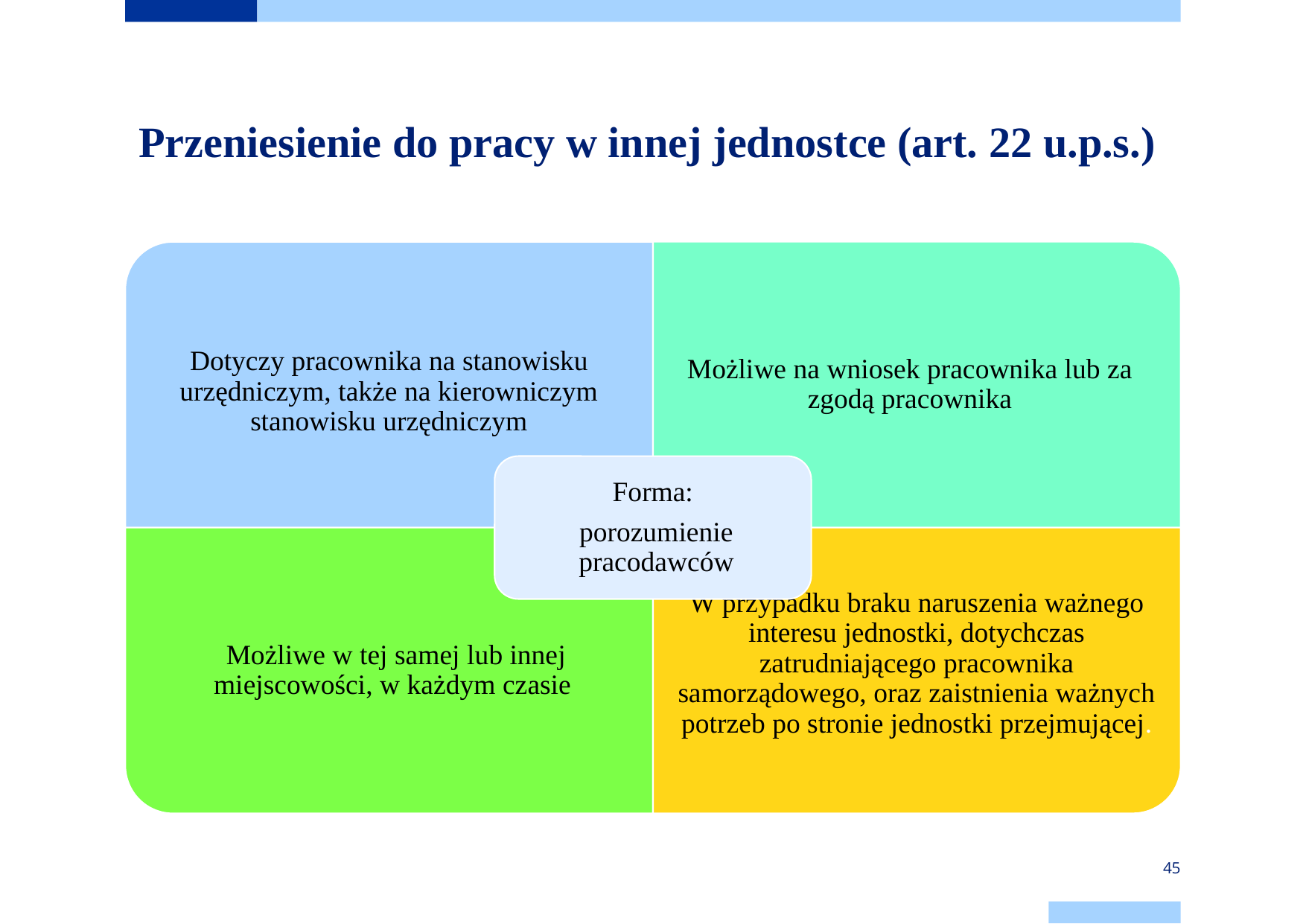

# Przeniesienie do pracy w innej jednostce (art. 22 u.p.s.)
Dotyczy pracownika na stanowisku urzędniczym, także na kierowniczym stanowisku urzędniczym
Możliwe na wniosek pracownika lub za zgodą pracownika
Możliwe w tej samej lub innej miejscowości, w każdym czasie
W przypadku braku naruszenia ważnego interesu jednostki, dotychczas zatrudniającego pracownika samorządowego, oraz zaistnienia ważnych potrzeb po stronie jednostki przejmującej.
Forma:
porozumienie pracodawców
45